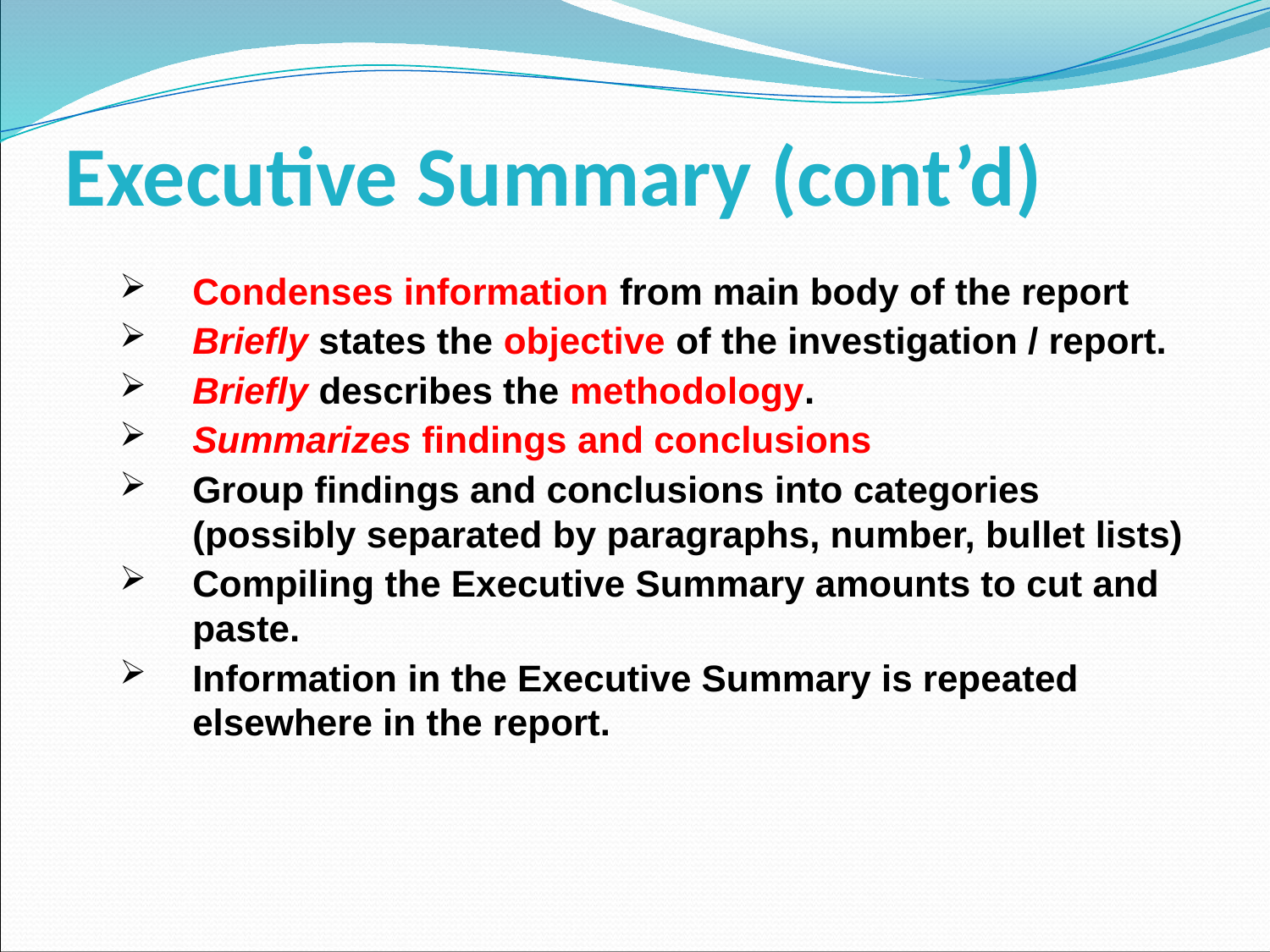

# Executive Summary (cont’d)

Condenses information from main body of the report
Briefly states the objective of the investigation / report.
Briefly describes the methodology.
Summarizes findings and conclusions
Group findings and conclusions into categories (possibly separated by paragraphs, number, bullet lists)
Compiling the Executive Summary amounts to cut and paste.
Information in the Executive Summary is repeated elsewhere in the report.